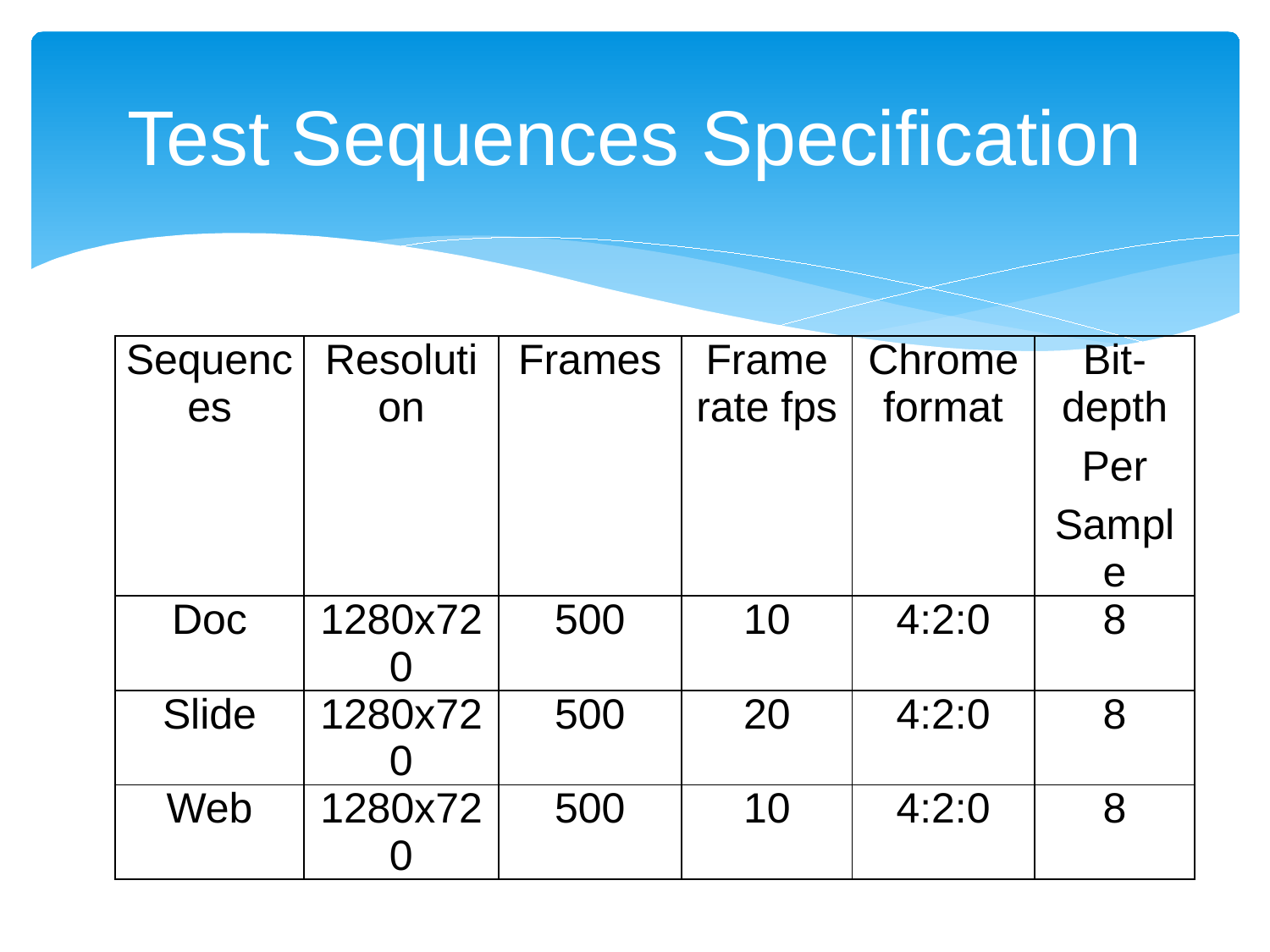

# Test Sequences Specification
| Sequences | Resolution | Frames | Frame rate fps | Chrome format | Bit-depth Per Sample |
| --- | --- | --- | --- | --- | --- |
| Doc | 1280x720 | 500 | 10 | 4:2:0 | 8 |
| Slide | 1280x720 | 500 | 20 | 4:2:0 | 8 |
| Web | 1280x720 | 500 | 10 | 4:2:0 | 8 |